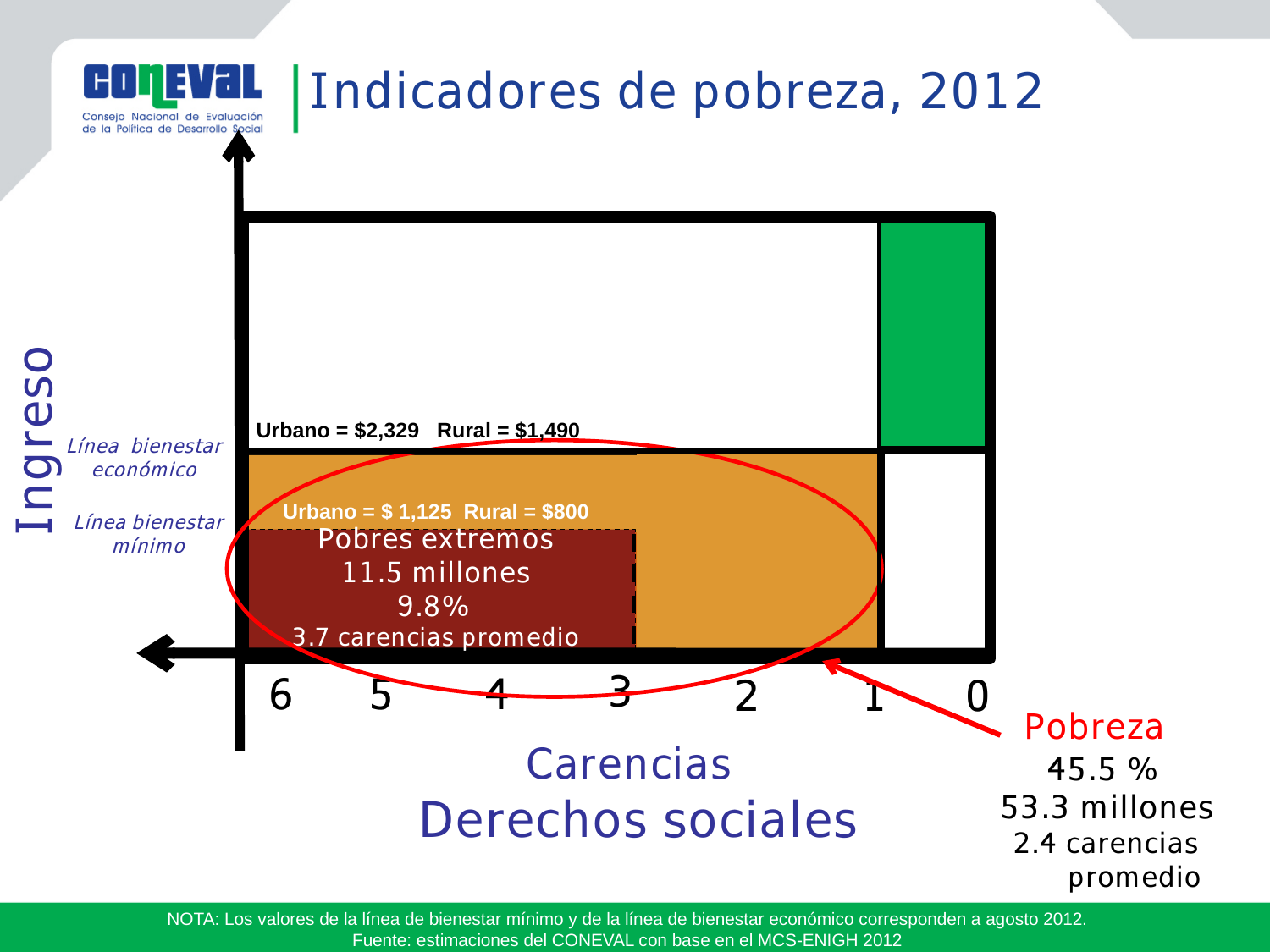

Indicadores de pobreza, 2012

Urbano = $2,329   Rural = $1,490
Ingreso
Línea  bienestar económico

Urbano = $ 1,125  Rural = $800
Línea bienestar mínimo
Pobres extremos
11.5 millones
9.8%
3.7 carencias promedio

Carencias
3
      0
5
4
6
1
2
Pobreza
  45.5 %
  53.3 millones
  2.4 carencias
         promedio

Derechos sociales
NOTA: Los valores de la línea de bienestar mínimo y de la línea de bienestar económico corresponden a agosto 2012.
Fuente: estimaciones del CONEVAL con base en el MCS-ENIGH 2012